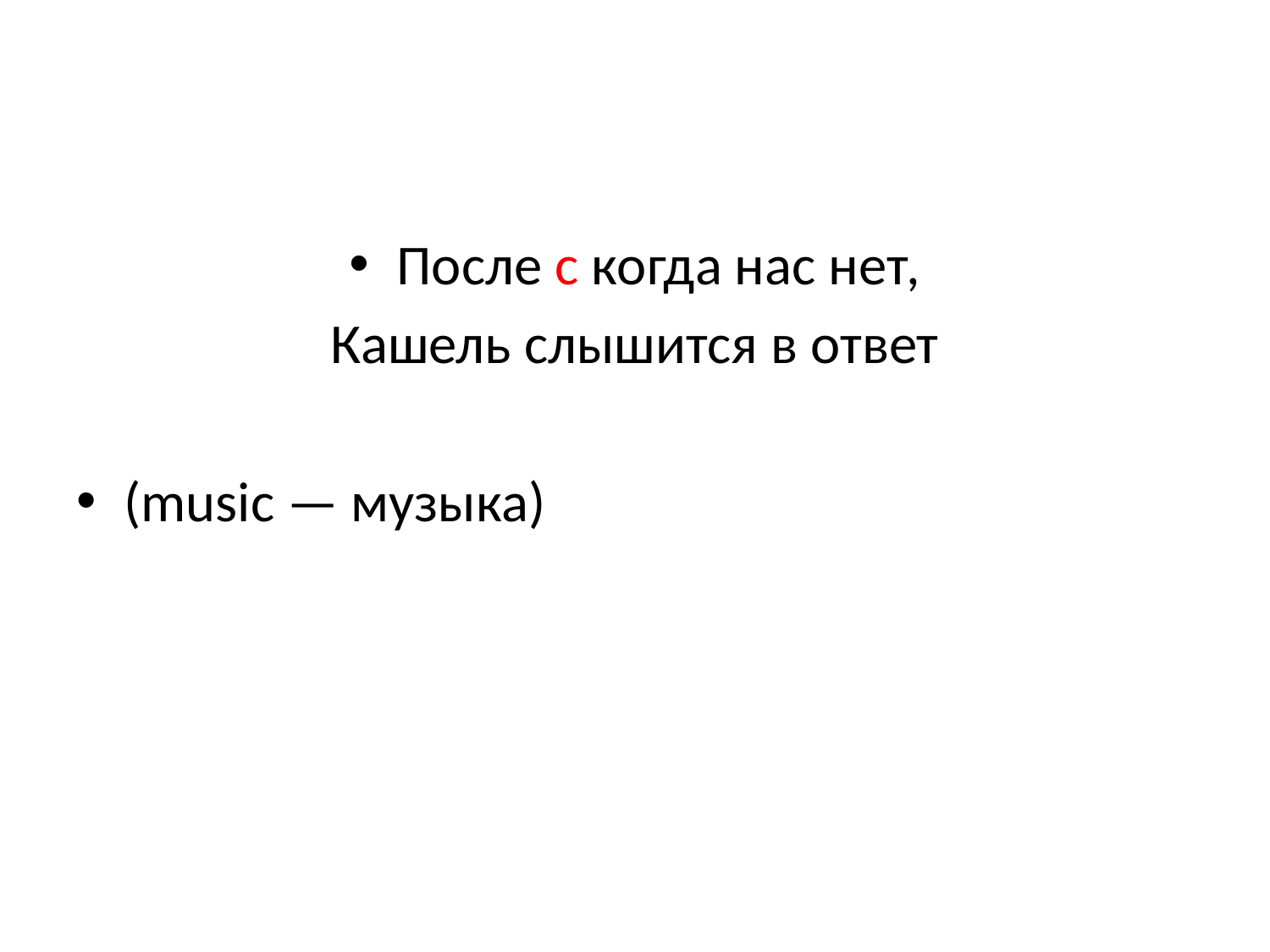

#
После с когда нас нет,
Кашель слышится в ответ

(music — музыка)